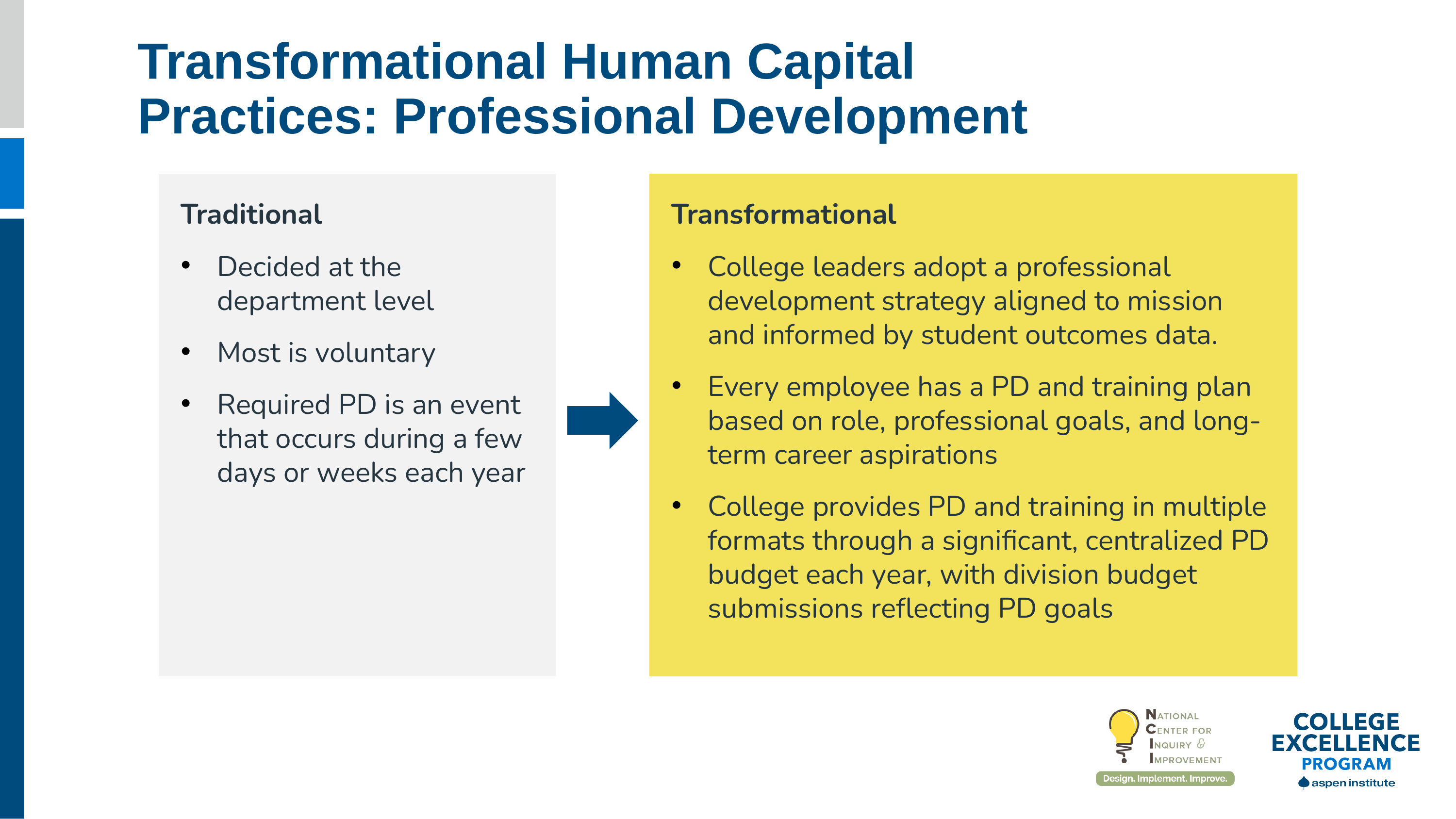

Transformational Human Capital Practices: Professional Development
Traditional
Decided at the department level
Most is voluntary
Required PD is an event that occurs during a few days or weeks each year
Transformational
College leaders adopt a professional development strategy aligned to mission and informed by student outcomes data.
Every employee has a PD and training plan based on role, professional goals, and long-term career aspirations
College provides PD and training in multiple formats through a significant, centralized PD budget each year, with division budget submissions reflecting PD goals